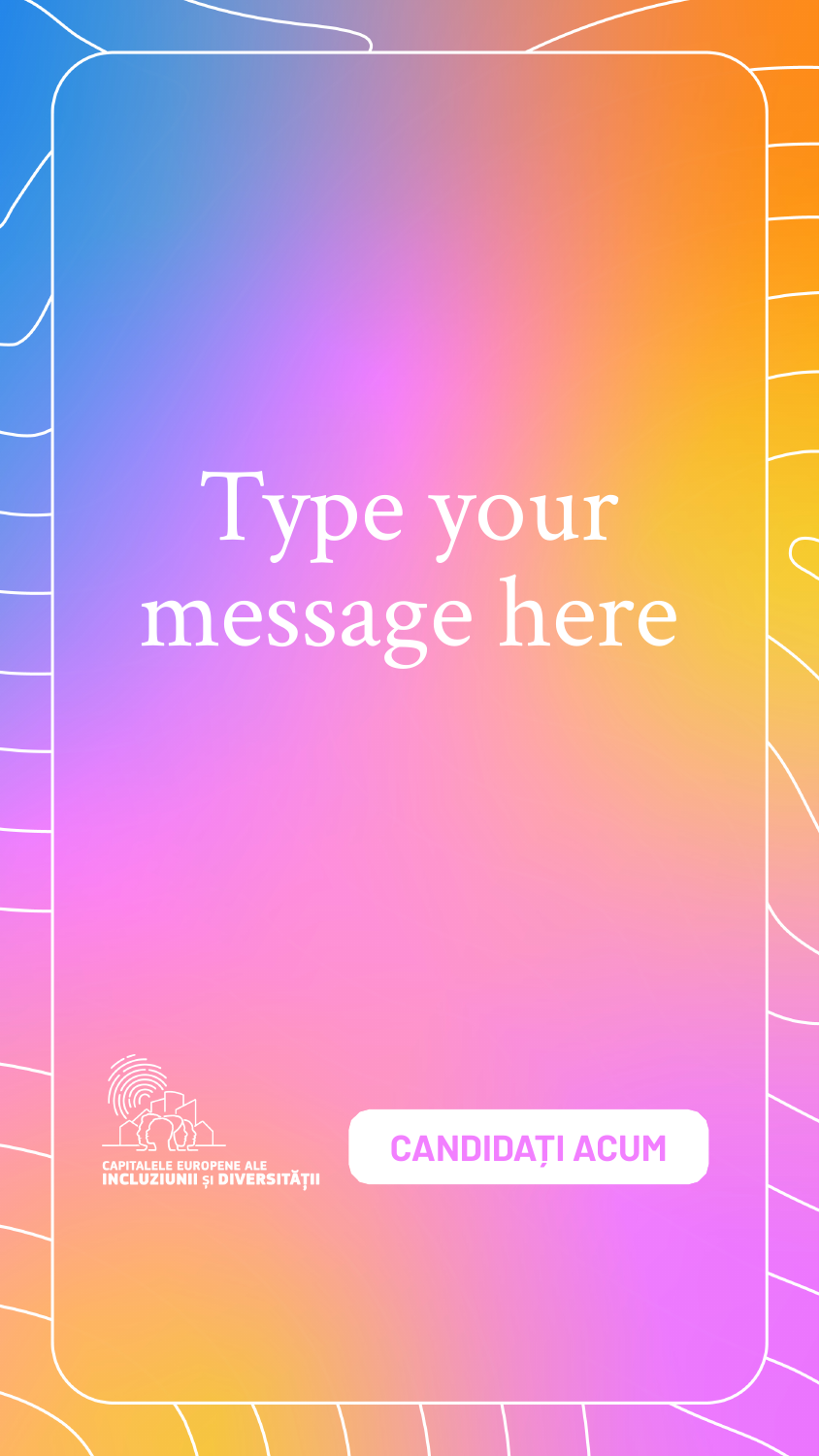

# Type your message here
CANDIDAȚI ACUM